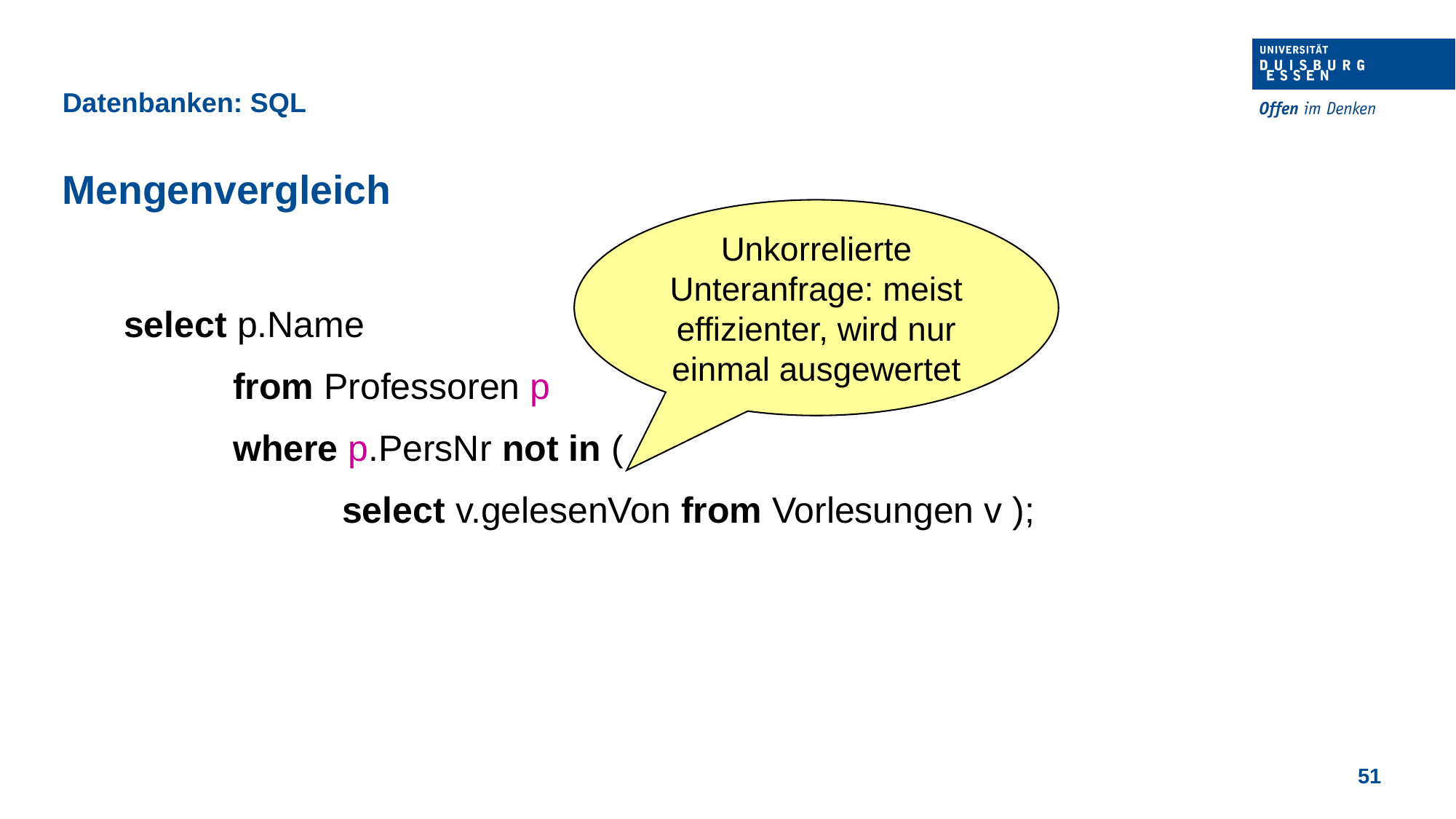

Datenbanken: SQL
Mengenvergleich
Unkorrelierte Unteranfrage: meist effizienter, wird nur einmal ausgewertet
	select p.Name
		from Professoren p
		where p.PersNr not in (
			select v.gelesenVon from Vorlesungen v );
51